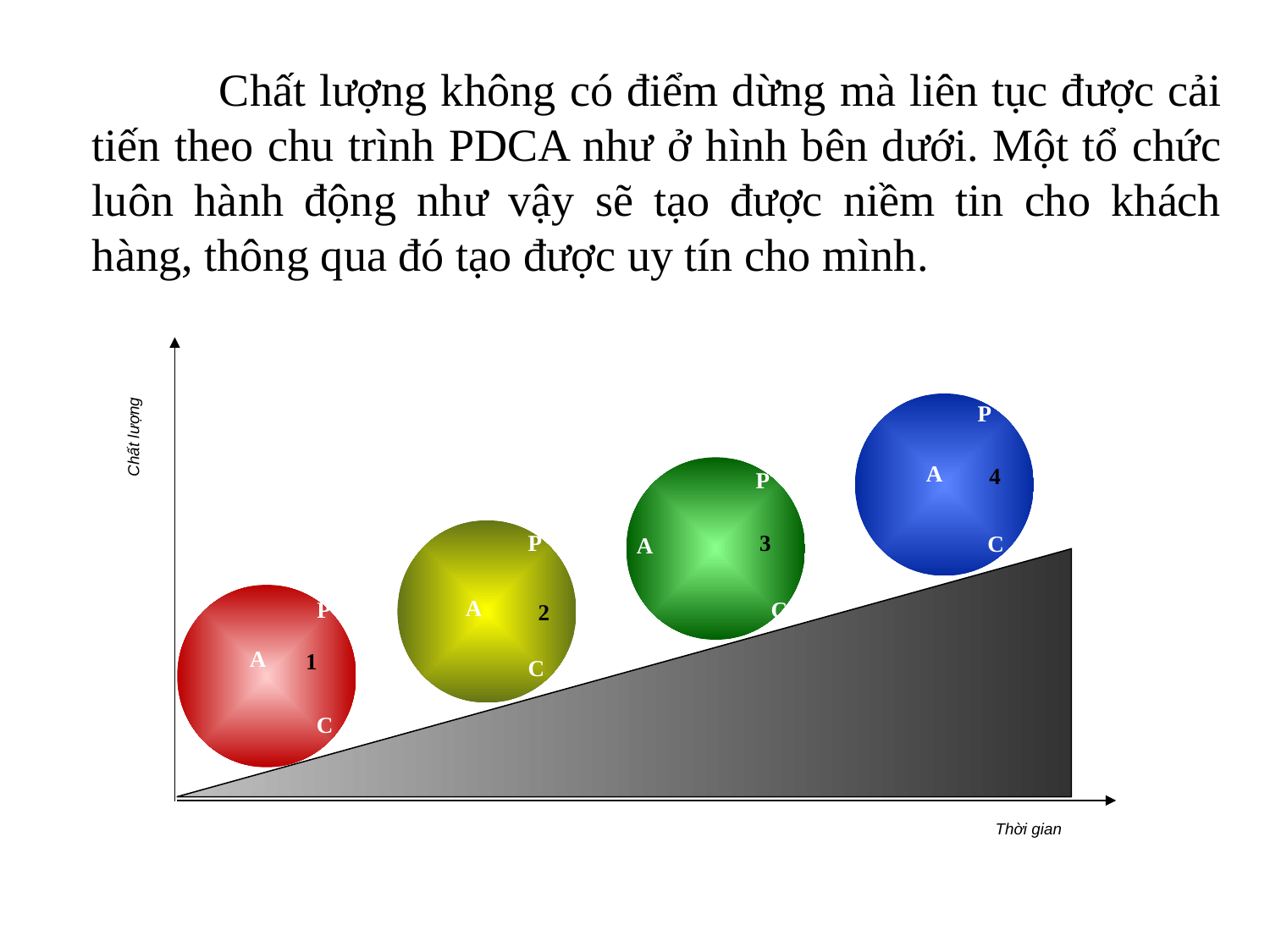

Chất lượng không có điểm dừng mà liên tục được cải tiến theo chu trình PDCA như ở hình bên dưới. Một tổ chức luôn hành động như vậy sẽ tạo được niềm tin cho khách hàng, thông qua đó tạo được uy tín cho mình.
Chất lượng
P

A
D
4

P
D

3
P
C
A

D
A
  P
C
2

 A
 1
C
 D
C
Thời gian